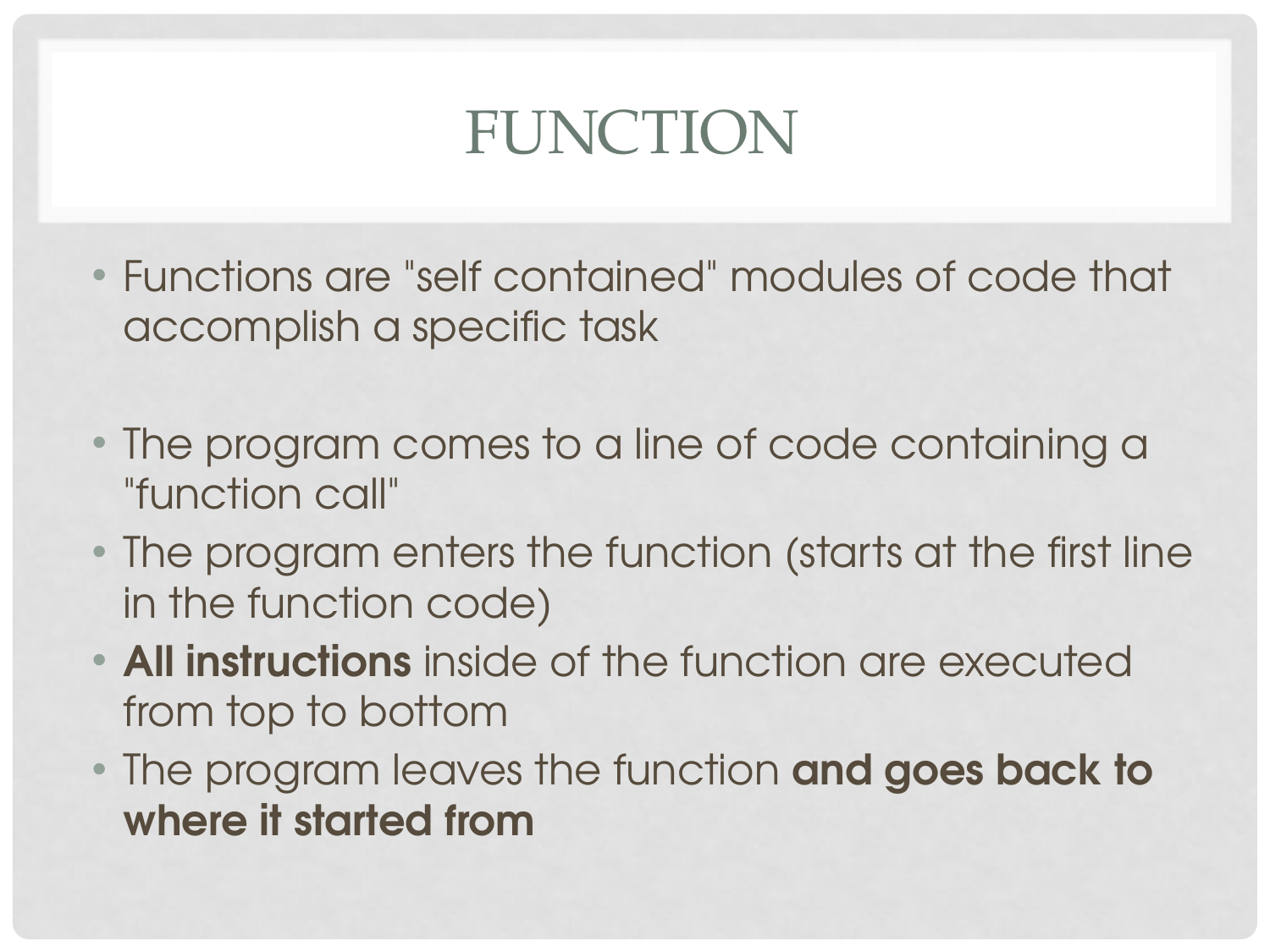

# function
Functions are "self contained" modules of code that accomplish a specific task

The program comes to a line of code containing a "function call"
The program enters the function (starts at the first line in the function code)
All instructions inside of the function are executed from top to bottom
The program leaves the function and goes back to where it started from